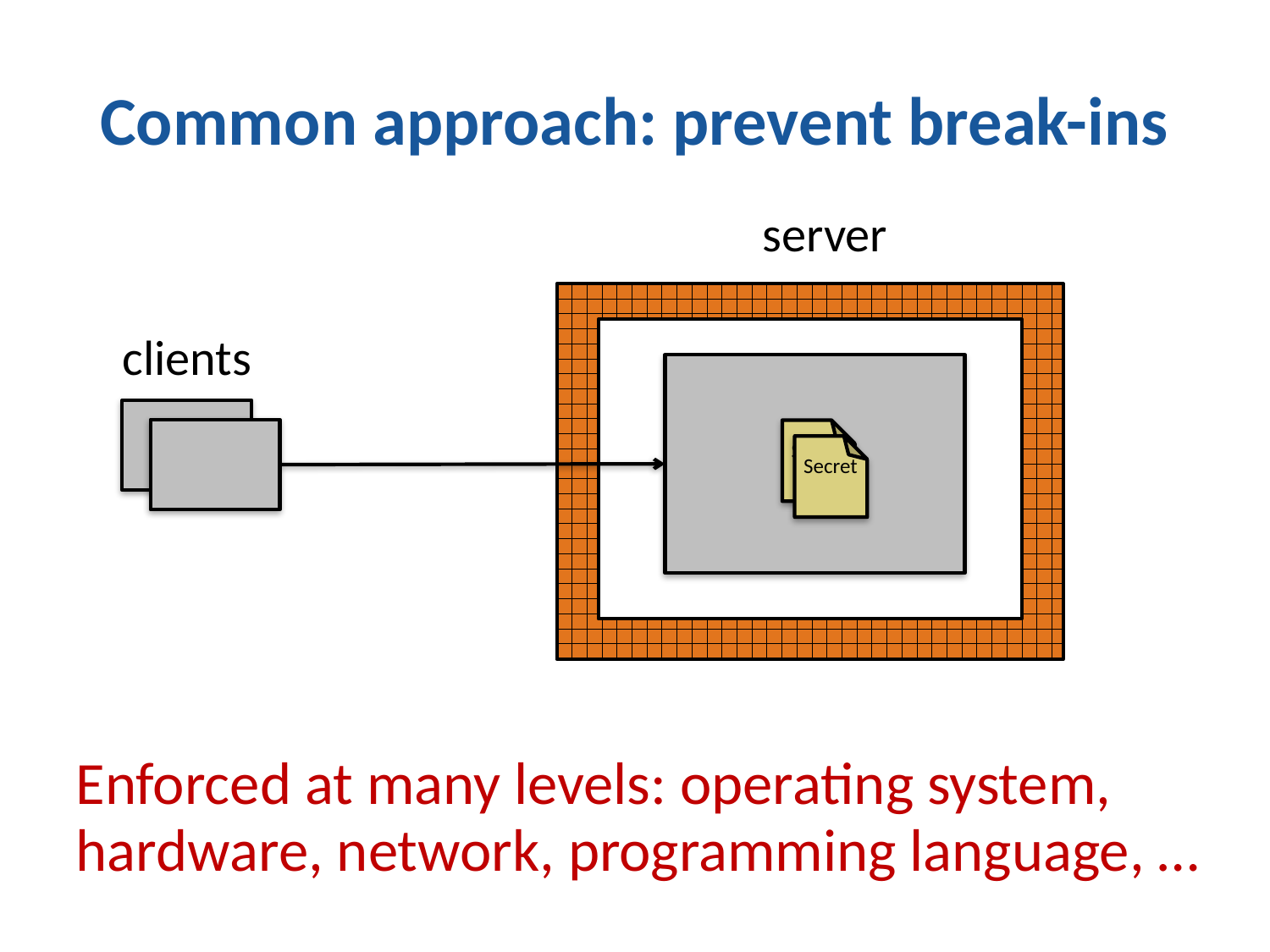

# Common approach: prevent break-ins
server

clients

Secret

Secret
Enforced at many levels: operating system, hardware, network, programming language, …